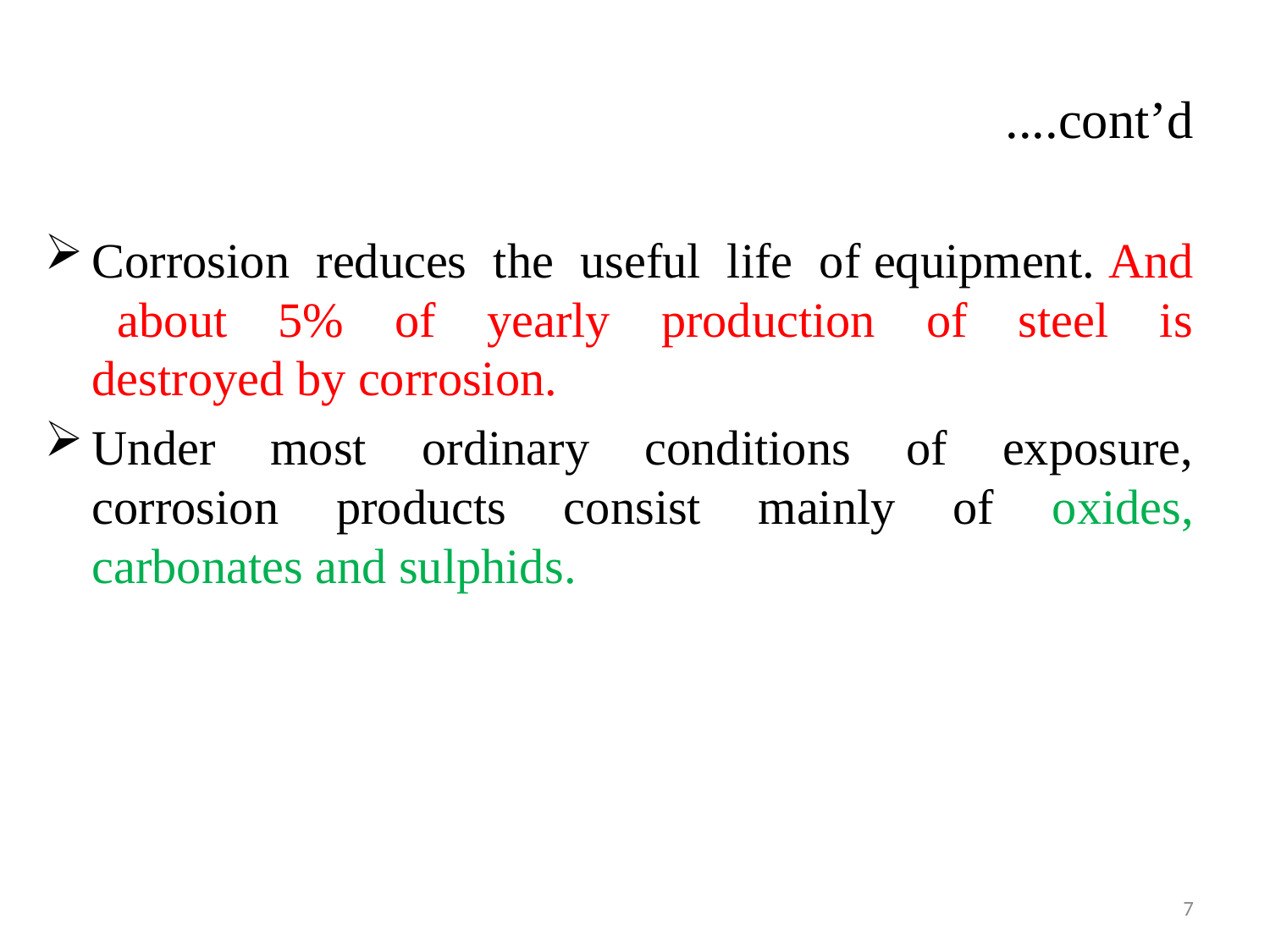

# ....cont’d
Corrosion  reduces  the  useful  life  of equipment. And  about  5%  of  yearly  production  of  steel  is destroyed by corrosion.
Under  most  ordinary  conditions  of  exposure, corrosion  products  consist  mainly  of  oxides, carbonates and sulphids.
7